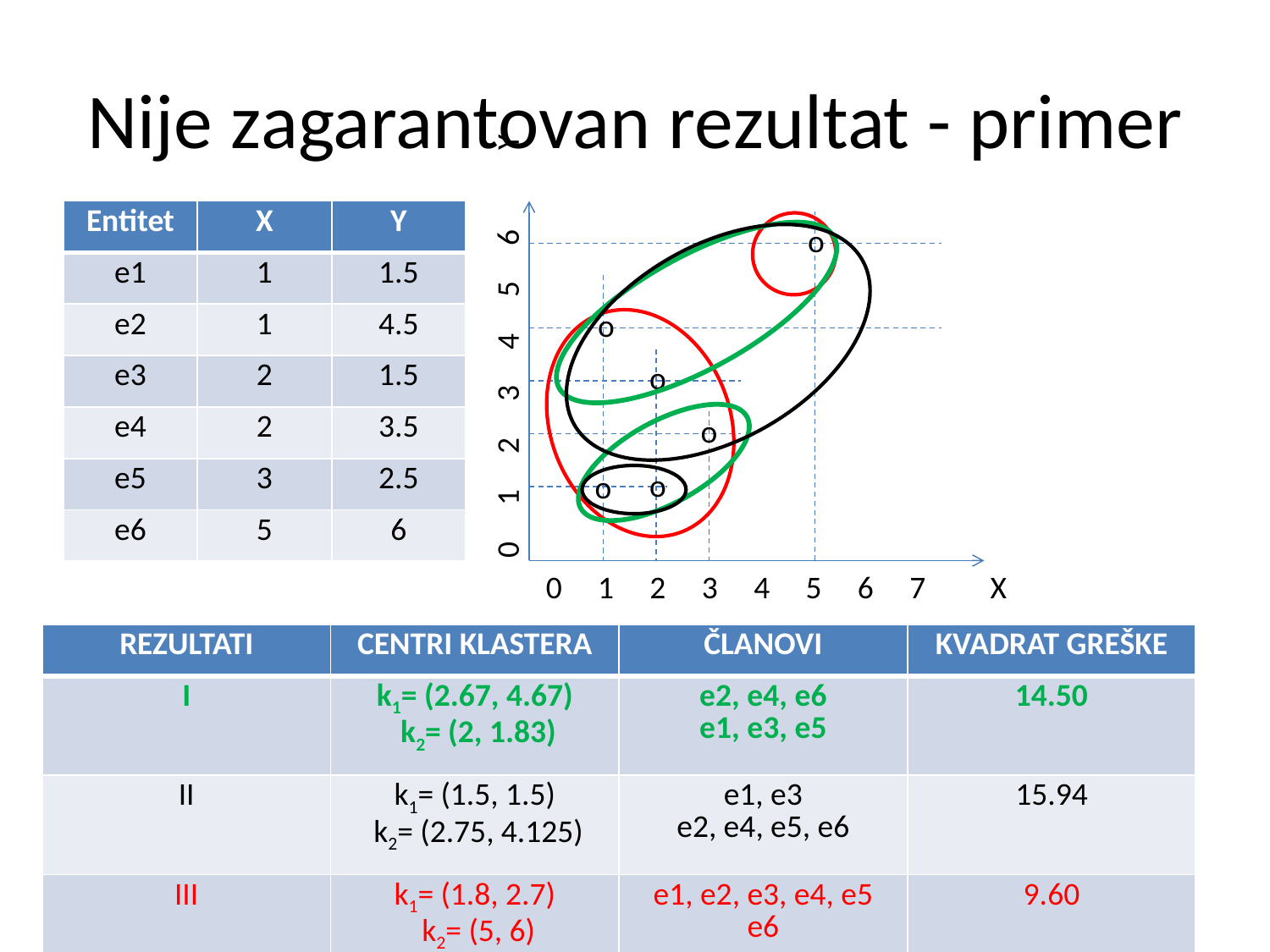

# Nije zagarantovan rezultat - primer

| Entitet | X | Y |
| --- | --- | --- |
| e1 | 1 | 1.5 |
| e2 | 1 | 4.5 |
| e3 | 2 | 1.5 |
| e4 | 2 | 3.5 |
| e5 | 3 | 2.5 |
| e6 | 5 | 6 |

o

o

0     1     2     3     4     5     6           Y
o
o

o
o

0     1     2     3     4     5     6     7         X
| REZULTATI | CENTRI KLASTERA | ČLANOVI | KVADRAT GREŠKE |
| --- | --- | --- | --- |
| I | k1= (2.67, 4.67) k2= (2, 1.83) | e2, e4, e6 e1, e3, e5 | 14.50 |
| II | k1= (1.5, 1.5) k2= (2.75, 4.125) | e1, e3 e2, e4, e5, e6 | 15.94 |
| III | k1= (1.8, 2.7) k2= (5, 6) | e1, e2, e3, e4, e5 e6 | 9.60 |